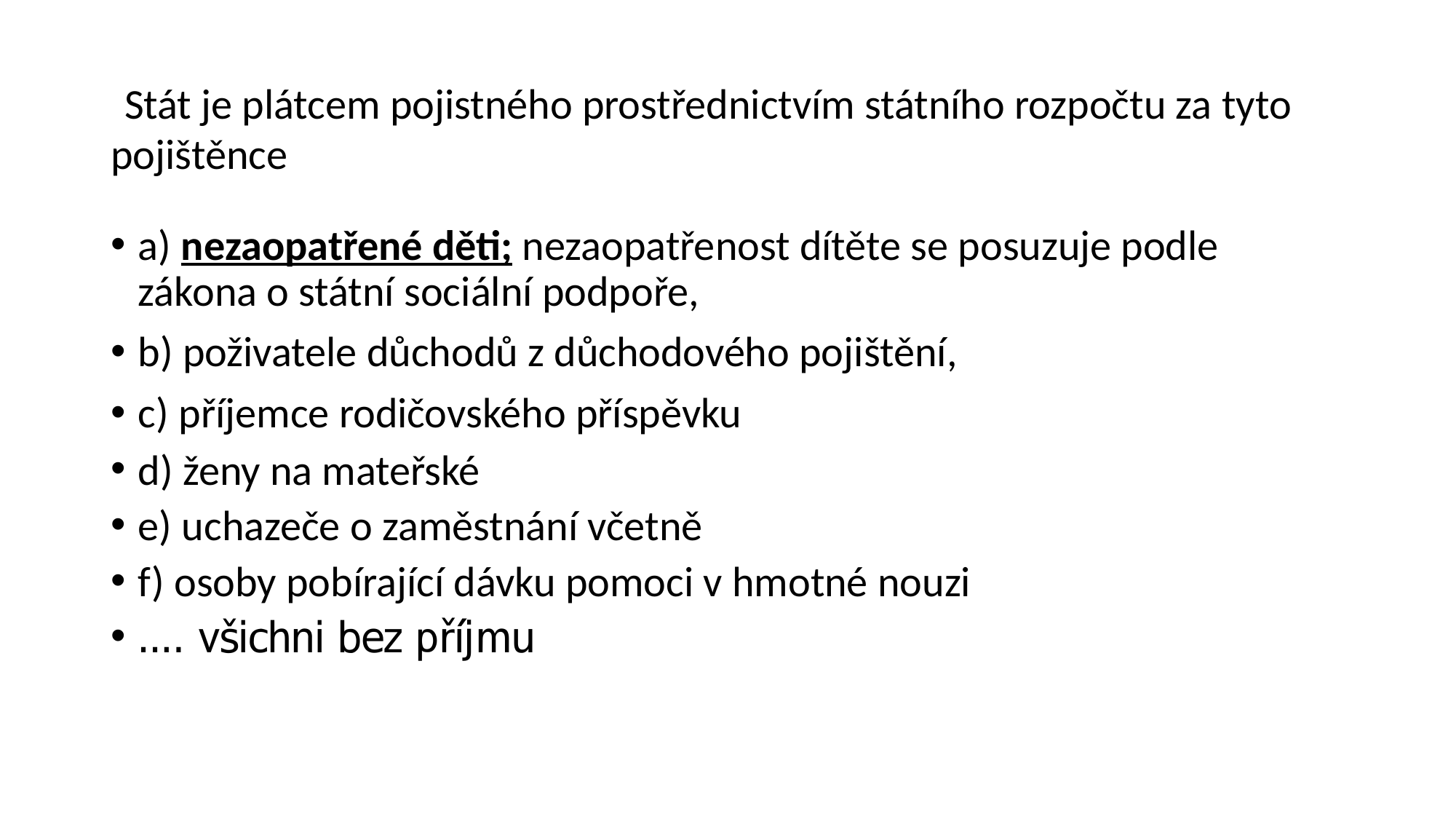

Stát je plátcem pojistného prostřednictvím státního rozpočtu za tyto pojištěnce
a) nezaopatřené děti; nezaopatřenost dítěte se posuzuje podle zákona o státní sociální podpoře,
b) poživatele důchodů z důchodového pojištění,
c) příjemce rodičovského příspěvku
d) ženy na mateřské
e) uchazeče o zaměstnání včetně
f) osoby pobírající dávku pomoci v hmotné nouzi
…. všichni bez příjmu